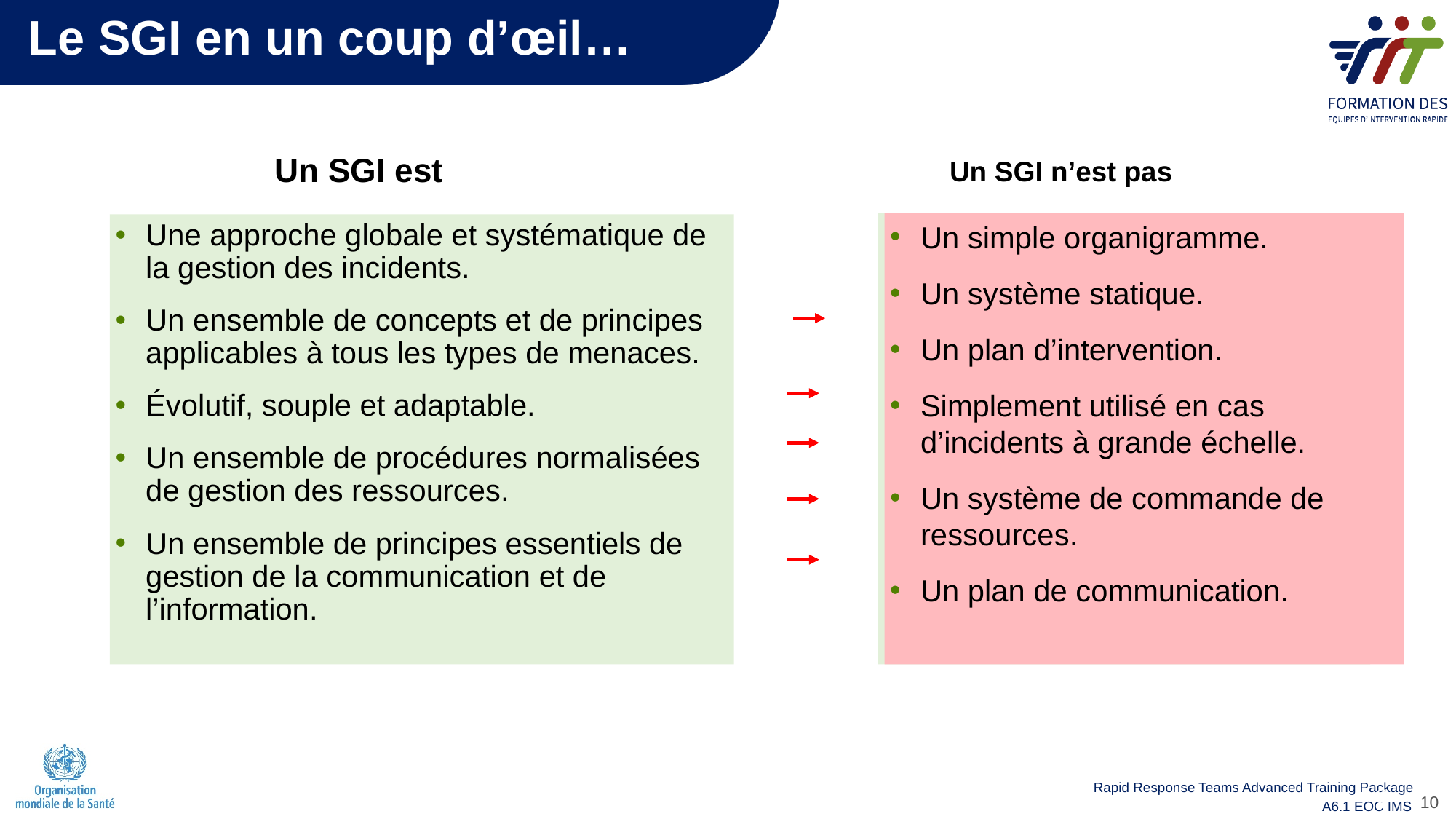

Le SGI en un coup d’œil…
Un SGI est
Un SGI n’est pas

Un simple organigramme.
Un système statique.
Un plan d’intervention.
Simplement utilisé en cas d’incidents à grande échelle.
Un système de commande de ressources.
Un plan de communication.

Une approche globale et systématique de la gestion des incidents.
Un ensemble de concepts et de principes applicables à tous les types de menaces.
Évolutif, souple et adaptable.
Un ensemble de procédures normalisées de gestion des ressources.
Un ensemble de principes essentiels de gestion de la communication et de l’information.

10